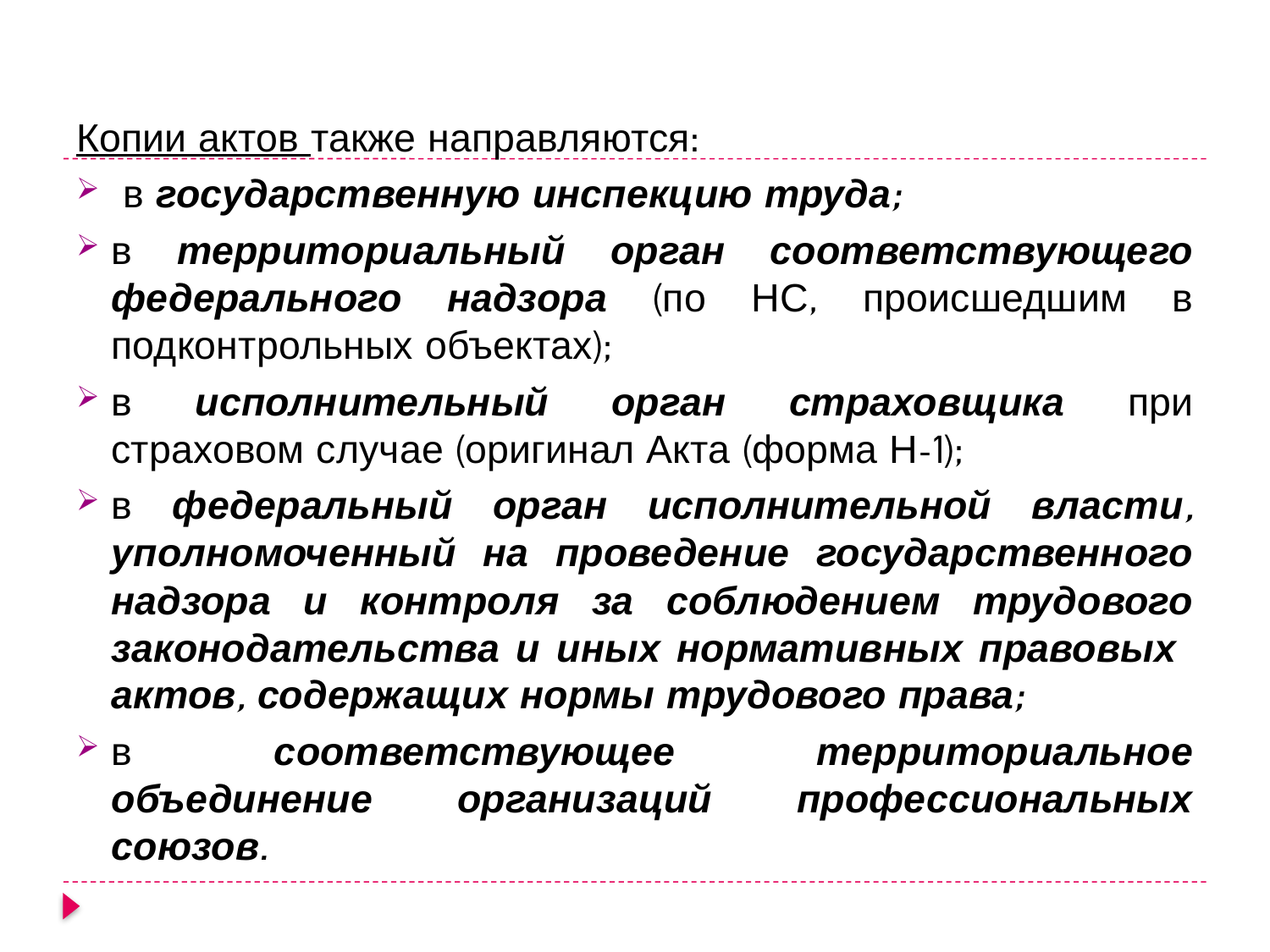

Копии актов также направляются:
 в государственную инспекцию труда;
в территориальный орган соответствующего федерального надзора (по НС, происшедшим в подконтрольных объектах);
в исполнительный орган страховщика при страховом случае (оригинал Акта (форма Н-1);
в федеральный орган исполнительной власти, уполномоченный на проведение государственного надзора и контроля за соблюдением трудового законодательства и иных нормативных правовых  актов, содержащих нормы трудового права;
в соответствующее территориальное объединение организаций профессиональных союзов.